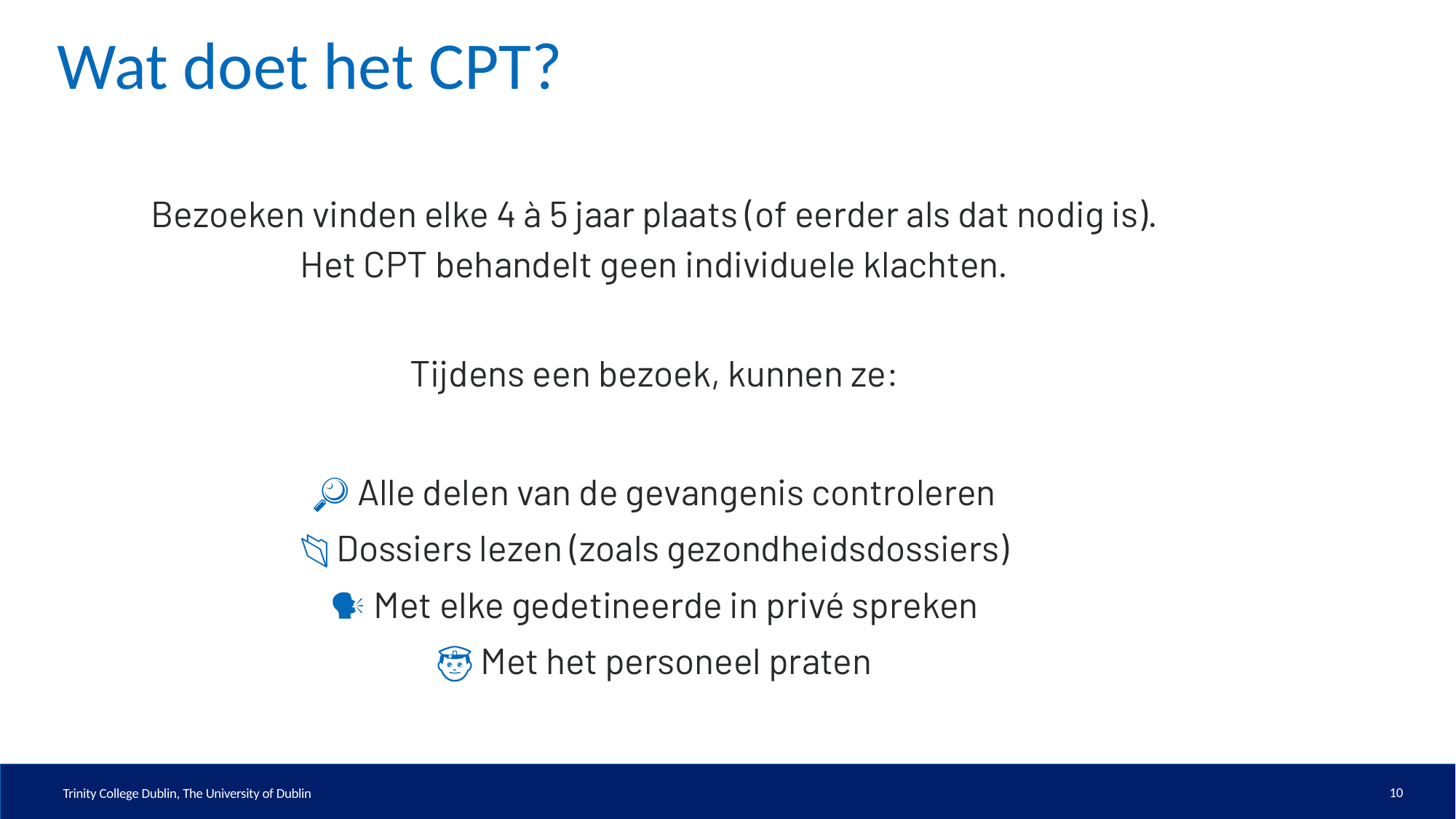

# Wat doet het CPT?

Bezoeken vinden elke 4 à 5 jaar plaats (of eerder als dat nodig is).
Het CPT behandelt geen individuele klachten.

Tijdens een bezoek, kunnen ze:

🔎 Alle delen van de gevangenis controleren
📂 Dossiers lezen (zoals gezondheidsdossiers)
🗣️ Met elke gedetineerde in privé spreken
👮 Met het personeel praten
10